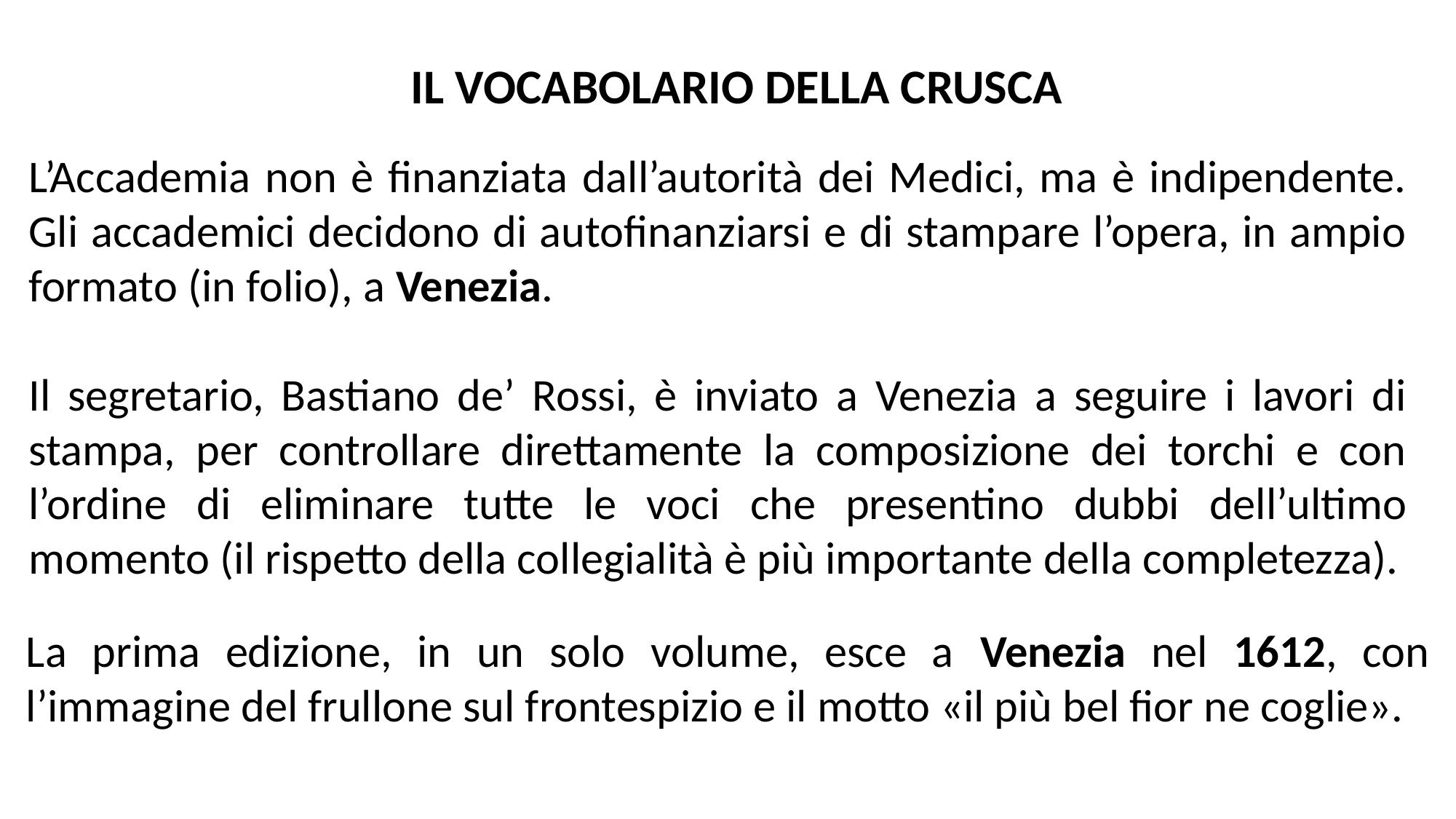

IL VOCABOLARIO DELLA CRUSCA
L’Accademia non è finanziata dall’autorità dei Medici, ma è indipendente. Gli accademici decidono di autofinanziarsi e di stampare l’opera, in ampio formato (in folio), a Venezia.

Il segretario, Bastiano de’ Rossi, è inviato a Venezia a seguire i lavori di stampa, per controllare direttamente la composizione dei torchi e con l’ordine di eliminare tutte le voci che presentino dubbi dell’ultimo momento (il rispetto della collegialità è più importante della completezza).
La prima edizione, in un solo volume, esce a Venezia nel 1612, con l’immagine del frullone sul frontespizio e il motto «il più bel fior ne coglie».